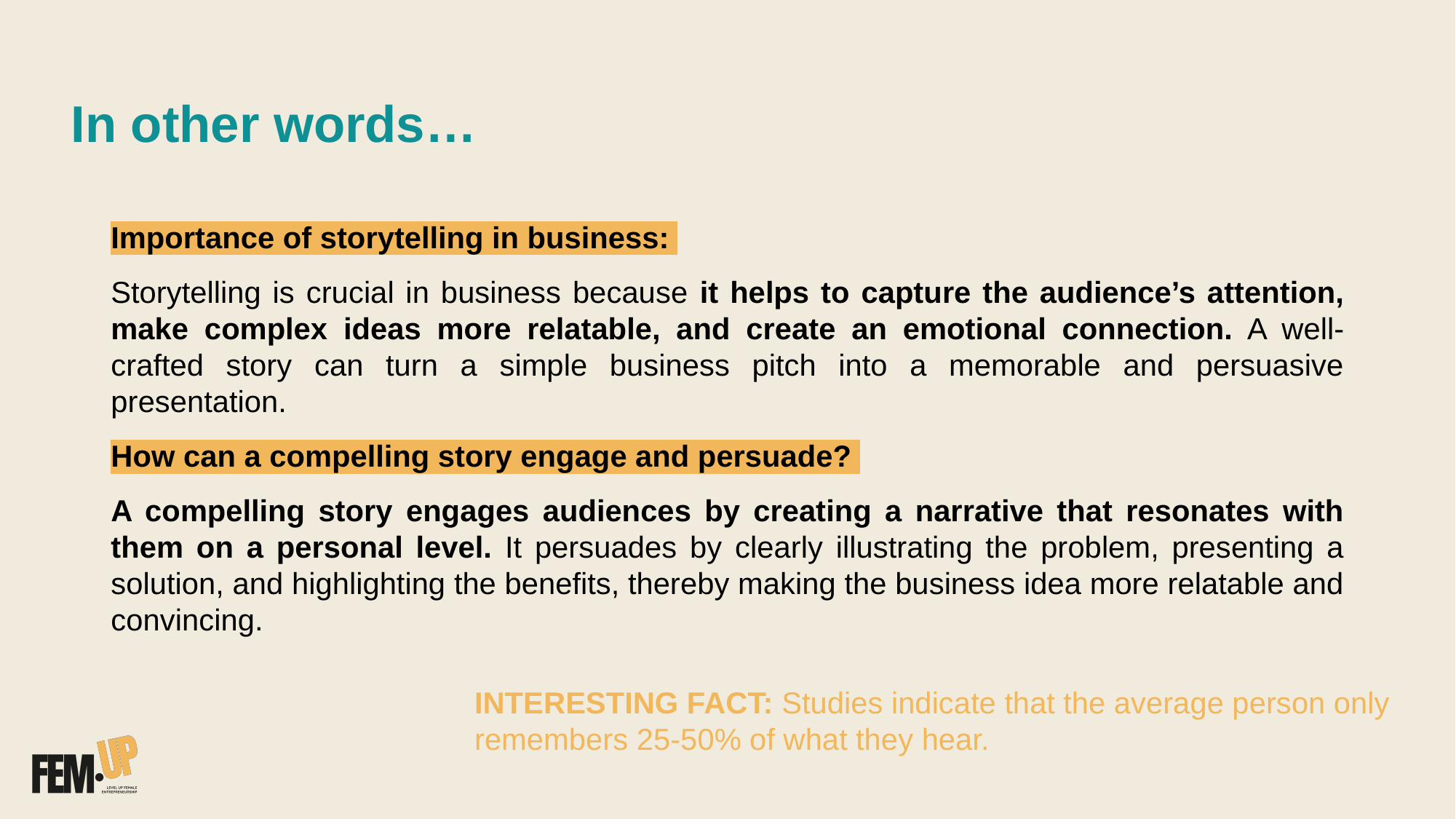

# In other words…

Importance of storytelling in business:
Storytelling is crucial in business because it helps to capture the audience’s attention, make complex ideas more relatable, and create an emotional connection. A well-crafted story can turn a simple business pitch into a memorable and persuasive presentation.
How can a compelling story engage and persuade?
A compelling story engages audiences by creating a narrative that resonates with them on a personal level. It persuades by clearly illustrating the problem, presenting a solution, and highlighting the benefits, thereby making the business idea more relatable and convincing.
INTERESTING FACT: Studies indicate that the average person only remembers 25-50% of what they hear.